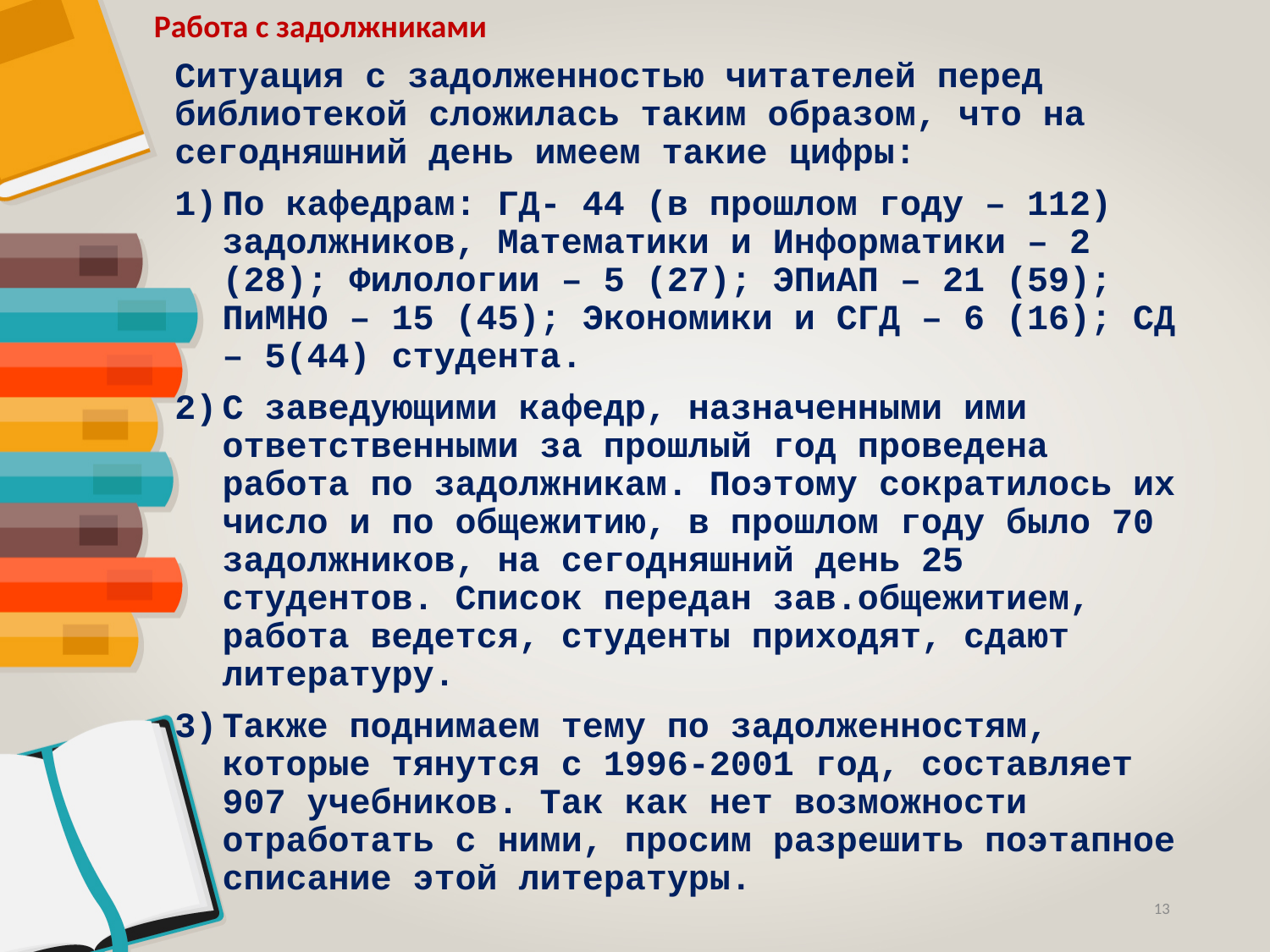

Работа с задолжниками
Ситуация с задолженностью читателей перед библиотекой сложилась таким образом, что на сегодняшний день имеем такие цифры:
По кафедрам: ГД- 44 (в прошлом году – 112) задолжников, Математики и Информатики – 2 (28); Филологии – 5 (27); ЭПиАП – 21 (59); ПиМНО – 15 (45); Экономики и СГД – 6 (16); СД – 5(44) студента.
С заведующими кафедр, назначенными ими ответственными за прошлый год проведена работа по задолжникам. Поэтому сократилось их число и по общежитию, в прошлом году было 70 задолжников, на сегодняшний день 25 студентов. Список передан зав.общежитием, работа ведется, студенты приходят, сдают литературу.
Также поднимаем тему по задолженностям, которые тянутся с 1996-2001 год, составляет 907 учебников. Так как нет возможности отработать с ними, просим разрешить поэтапное списание этой литературы.
13